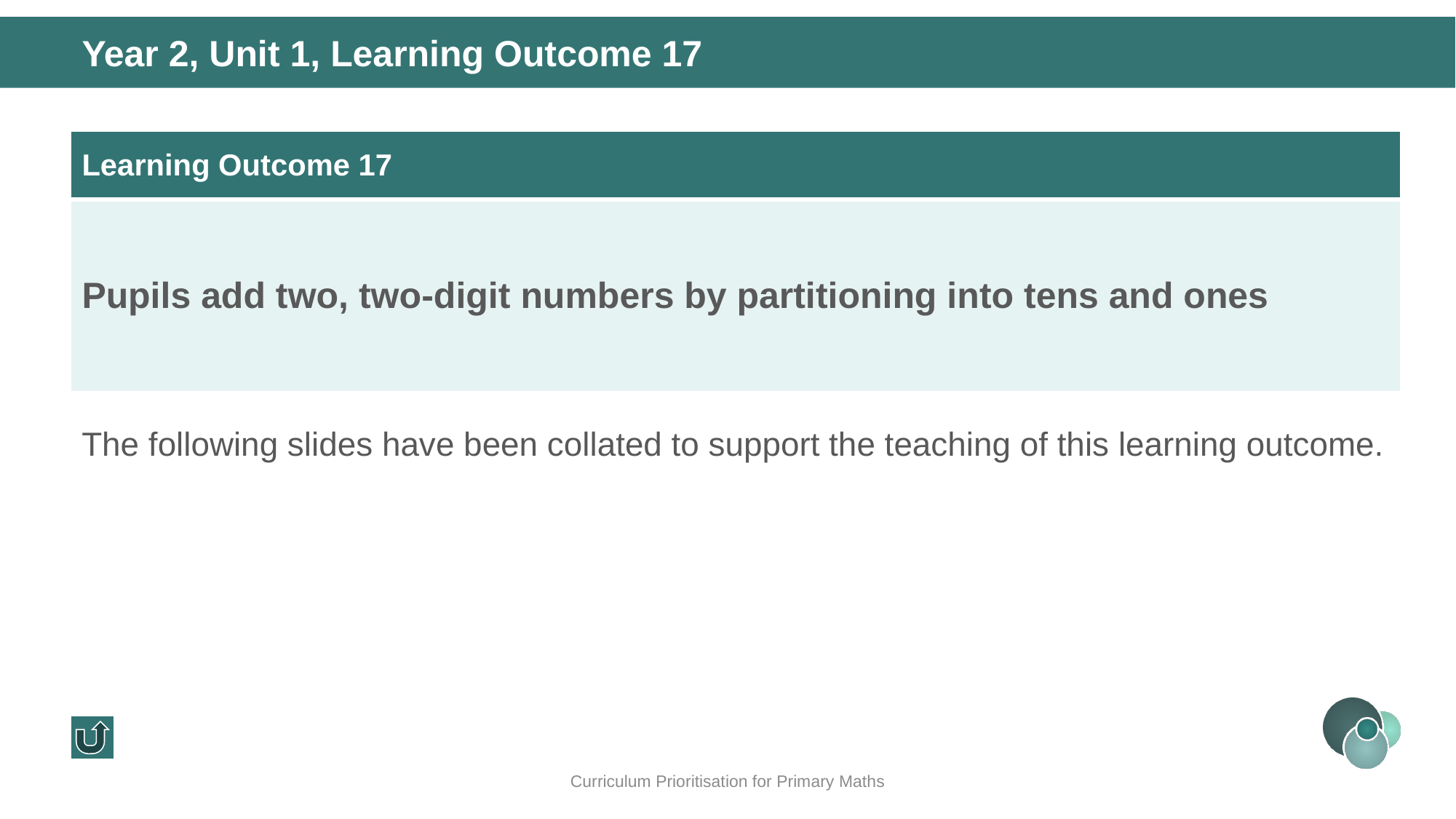

Year 2, Unit 1, Learning Outcome 17
| Learning Outcome 17 |
| --- |
| Pupils add two, two-digit numbers by partitioning into tens and ones |
The following slides have been collated to support the teaching of this learning outcome.

Curriculum Prioritisation for Primary Maths